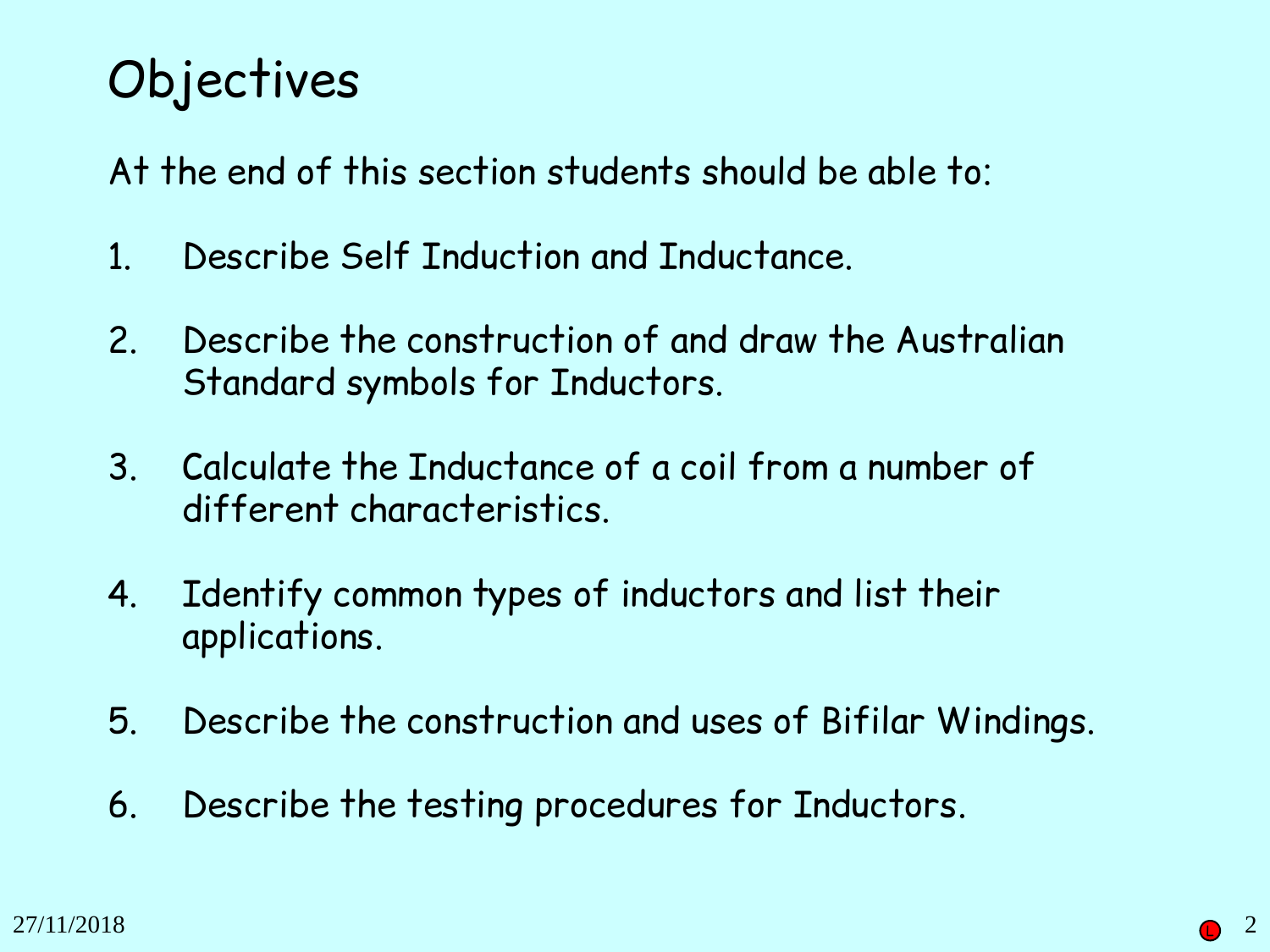

Objectives
At the end of this section students should be able to:
1.	Describe Self Induction and Inductance.
2.	Describe the construction of and draw the Australian Standard symbols for Inductors.
3.	Calculate the Inductance of a coil from a number of different characteristics.
4.	Identify common types of inductors and list their applications.
5.	Describe the construction and uses of Bifilar Windings.
6.	Describe the testing procedures for Inductors.
27/11/2018
2
L